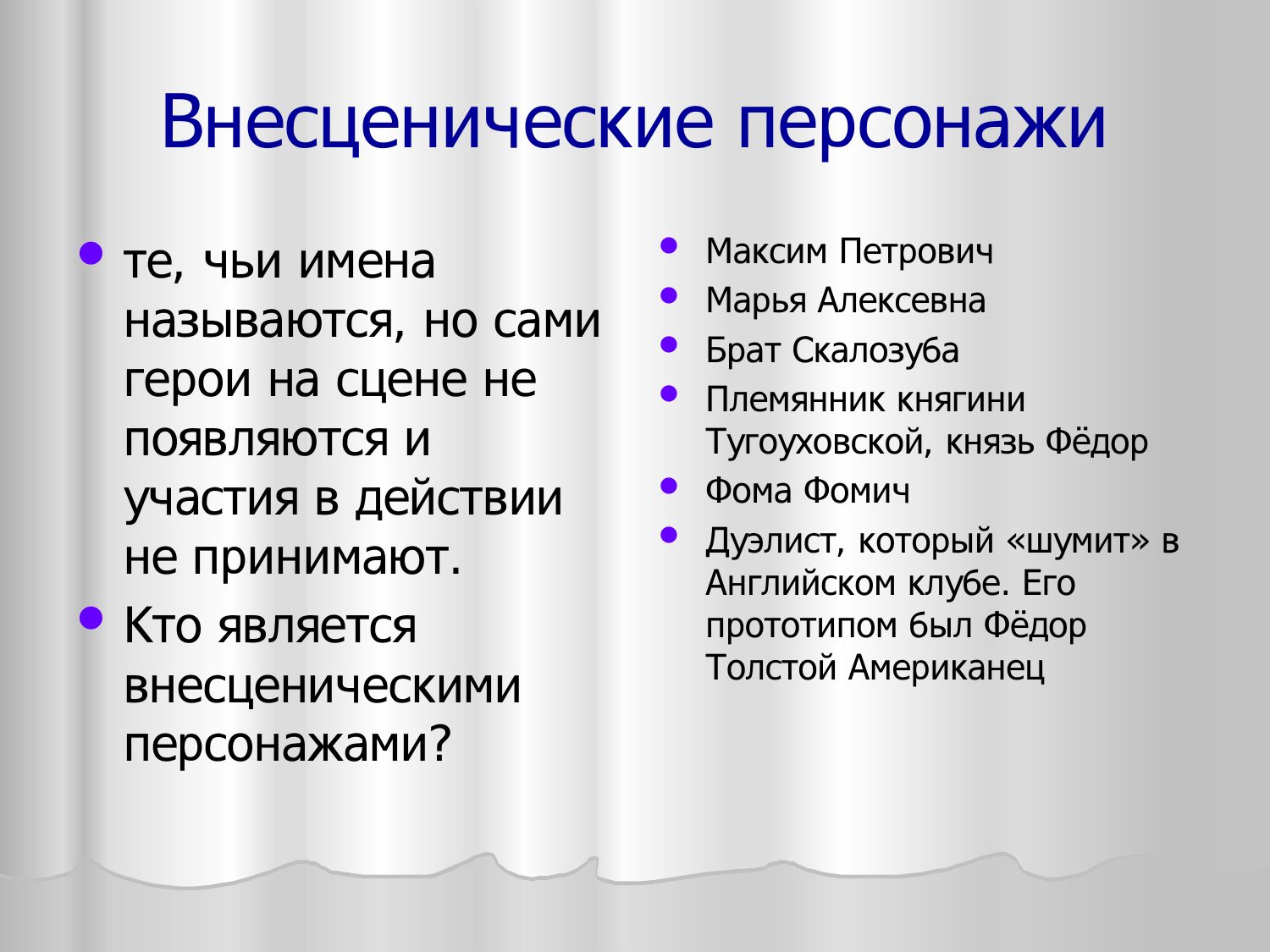

# Внесценические персонажи
те, чьи имена называются, но сами герои на сцене не появляются и участия в действии не принимают.
Кто является внесценическими персонажами?
Максим Петрович
Марья Алексевна
Брат Скалозуба
Племянник княгини Тугоуховской, князь Фёдор
Фома Фомич
Дуэлист, который «шумит» в Английском клубе. Его прототипом был Фёдор Толстой Американец